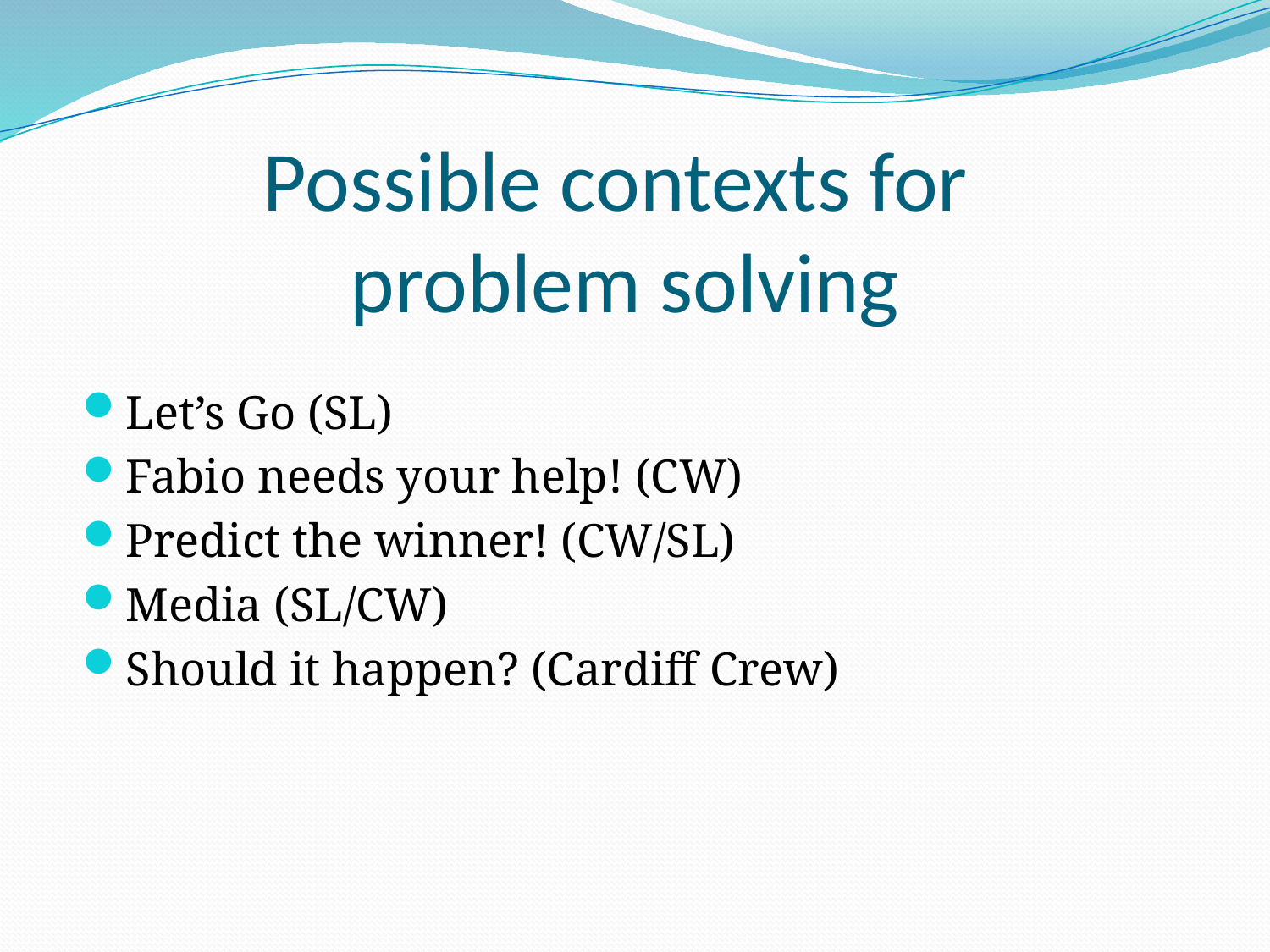

# Possible contexts for problem solving
Let’s Go (SL)
Fabio needs your help! (CW)
Predict the winner! (CW/SL)
Media (SL/CW)
Should it happen? (Cardiff Crew)